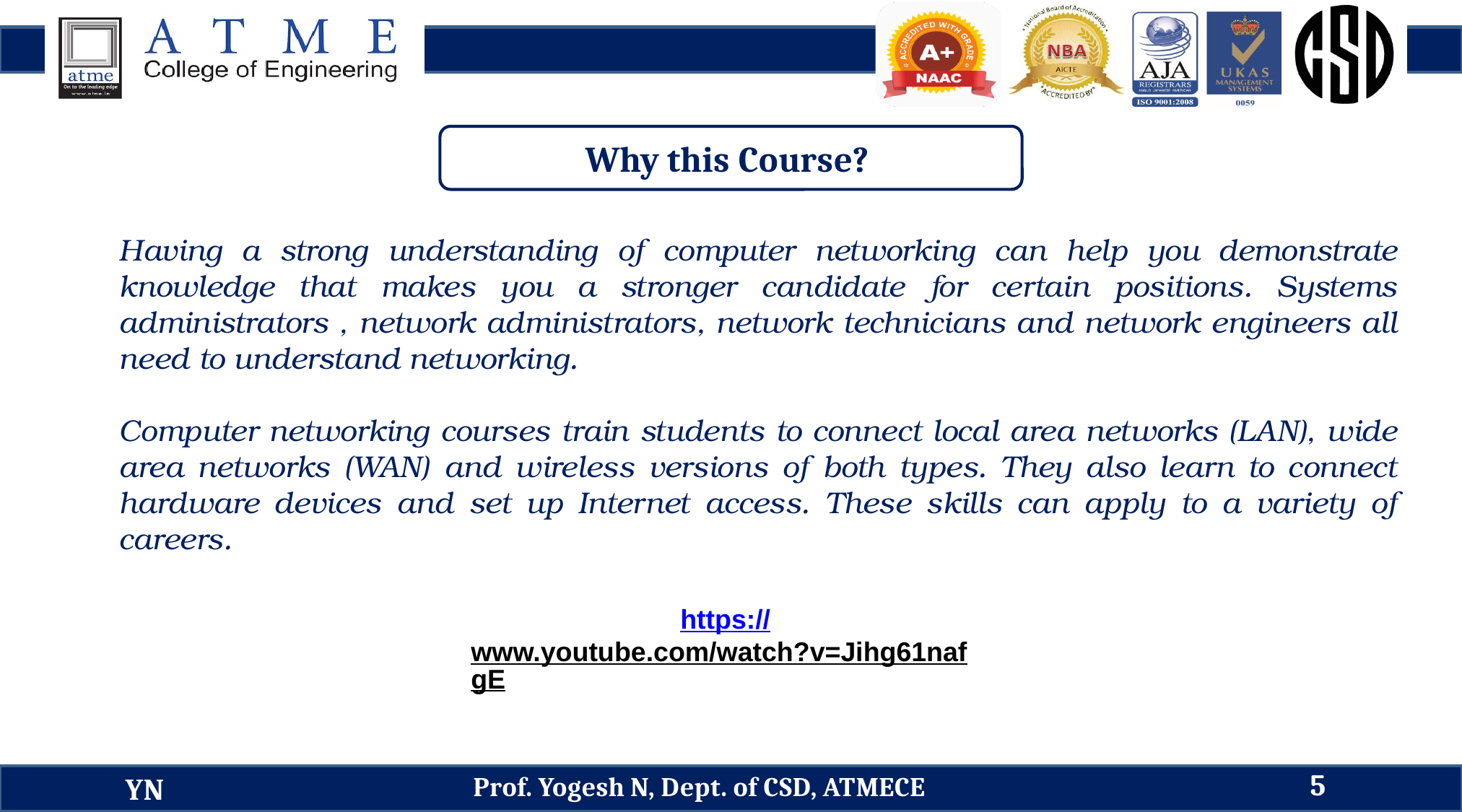

Why this Course?
Having a strong understanding of computer networking can help you demonstrate knowledge that makes you a stronger candidate for certain positions. Systems administrators , network administrators, network technicians and network engineers all need to understand networking.

Computer networking courses train students to connect local area networks (LAN), wide area networks (WAN) and wireless versions of both types. They also learn to connect hardware devices and set up Internet access. These skills can apply to a variety of careers.
https://www.youtube.com/watch?v=Jihg61nafgE
5
Prof. Yogesh N, Dept. of CSD, ATMECE
YN